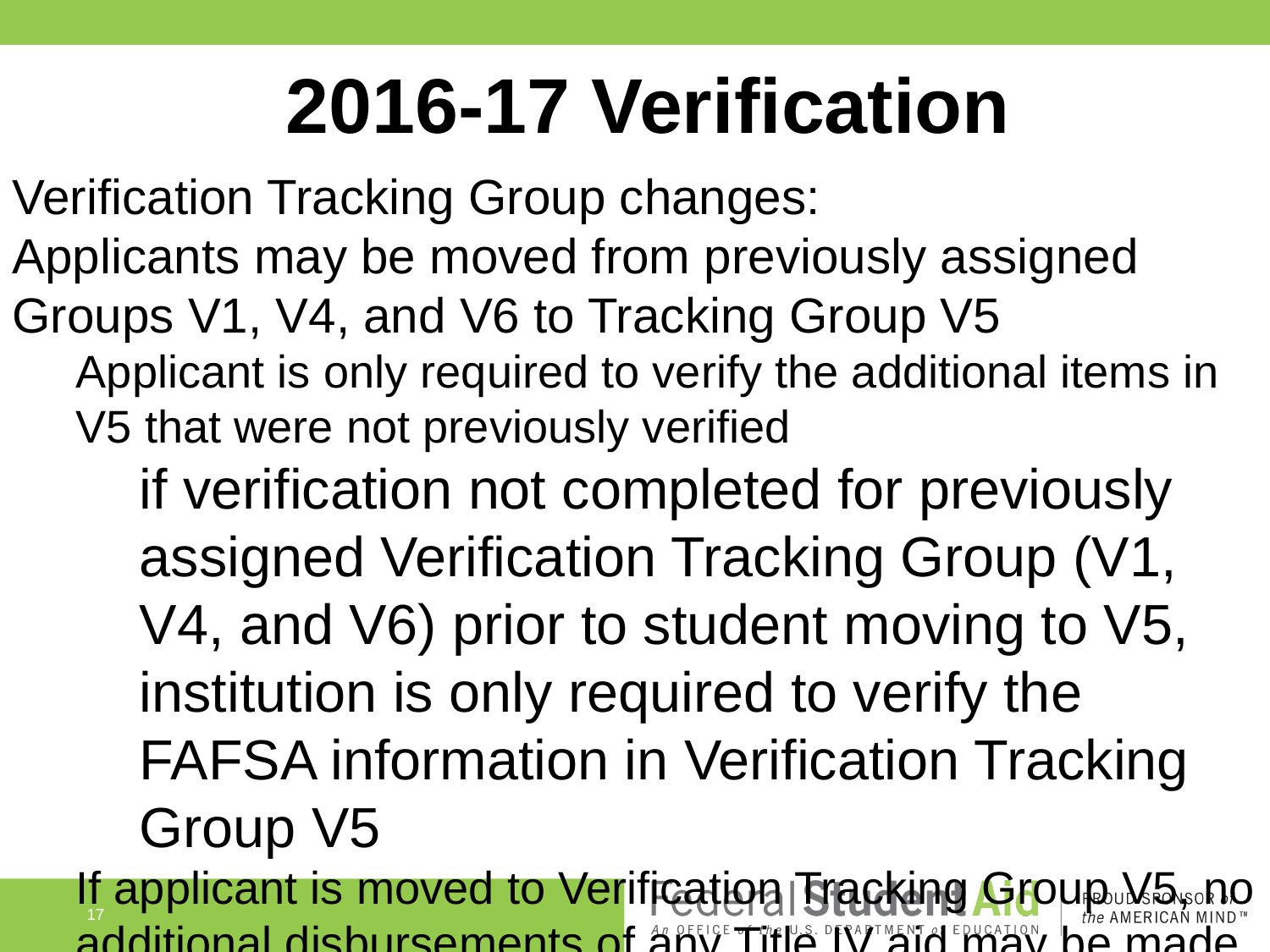

2016-17 Verification
Verification Tracking Group changes:
Applicants may be moved from previously assigned Groups V1, V4, and V6 to Tracking Group V5
Applicant is only required to verify the additional items in V5 that were not previously verified
if verification not completed for previously assigned Verification Tracking Group (V1, V4, and V6) prior to student moving to V5, institution is only required to verify the FAFSA information in Verification Tracking Group V5
If applicant is moved to Verification Tracking Group V5, no additional disbursements of any Title IV aid may be made until verification is completed

17